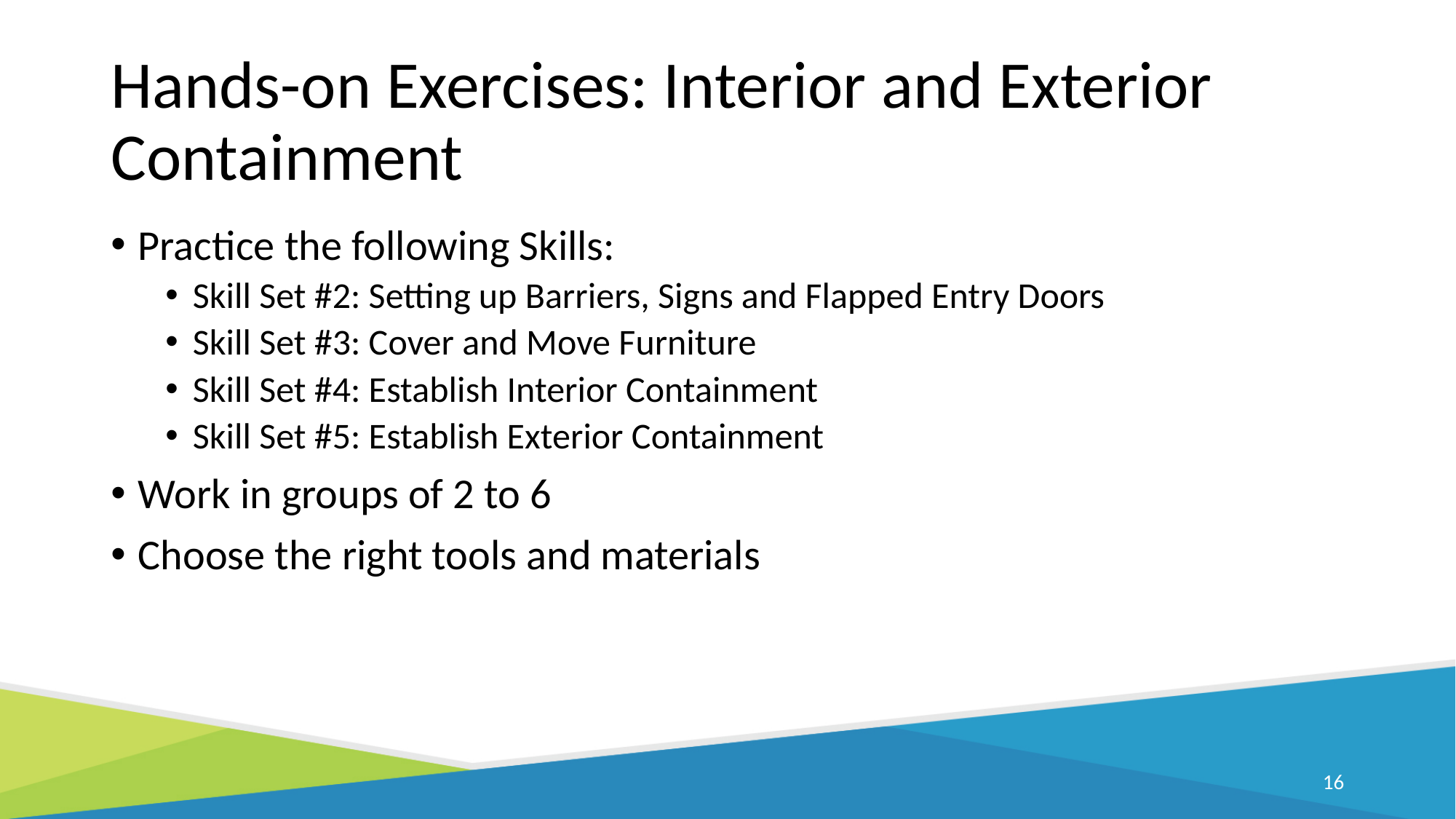

# Hands-on Exercises: Interior and Exterior Containment
Practice the following Skills:
Skill Set #2: Setting up Barriers, Signs and Flapped Entry Doors
Skill Set #3: Cover and Move Furniture
Skill Set #4: Establish Interior Containment
Skill Set #5: Establish Exterior Containment
Work in groups of 2 to 6
Choose the right tools and materials

16